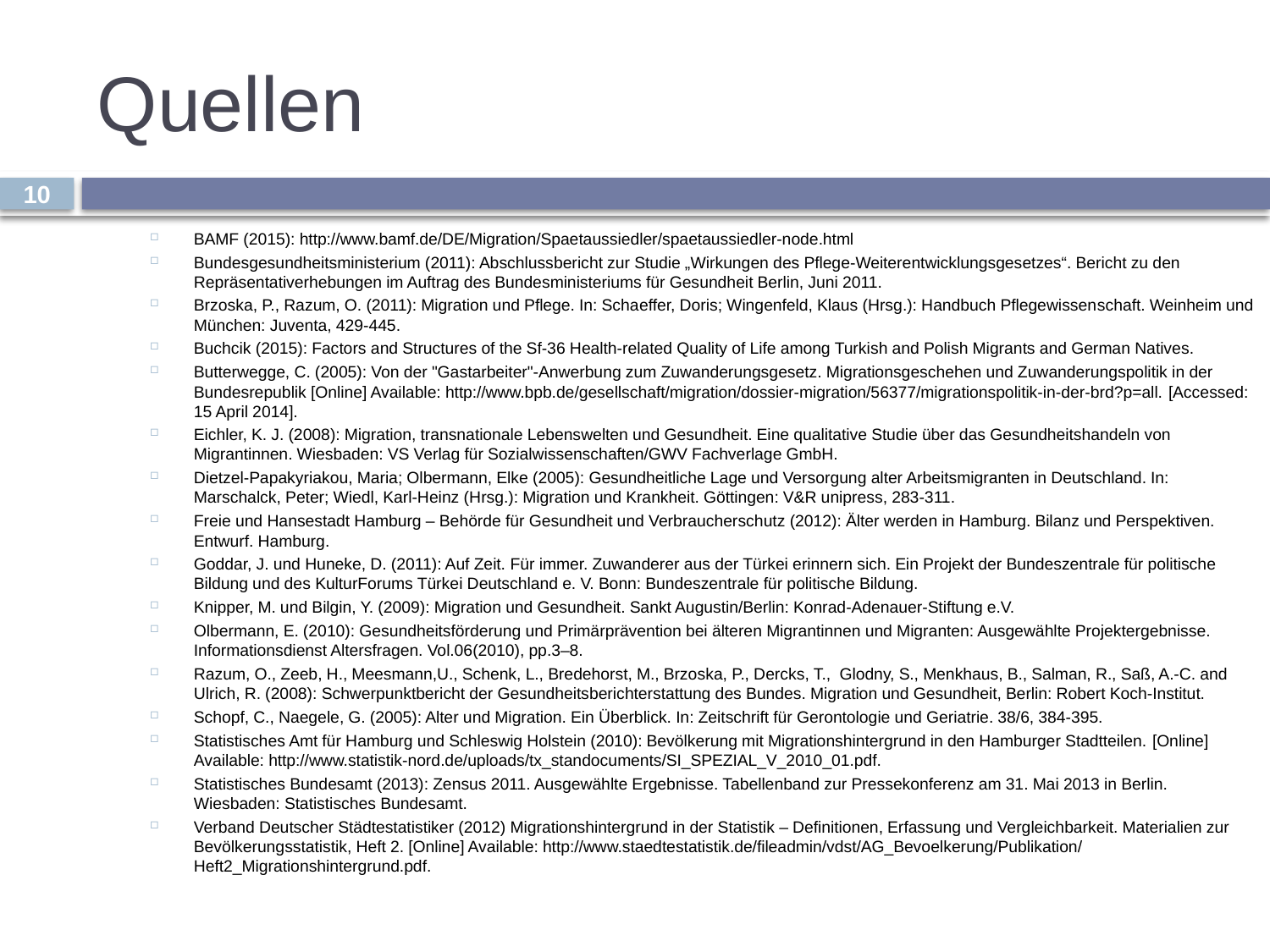

# Quellen
10
BAMF (2015): http://www.bamf.de/DE/Migration/Spaetaussiedler/spaetaussiedler-node.html
Bundesgesundheitsministerium (2011): Abschlussbericht zur Studie „Wirkungen des Pflege-Weiterentwicklungsgesetzes“. Bericht zu den Repräsentativerhebungen im Auftrag des Bundesministeriums für Gesundheit Berlin, Juni 2011.
Brzoska, P., Razum, O. (2011): Migration und Pflege. In: Scha­effer, Doris; Wingenfeld, Klaus (Hrsg.): Handbuch Pflegewissen­schaft. Weinheim und München: Juventa, 429-445.
Buchcik (2015): Factors and Structures of the Sf-36 Health-related Quality of Life among Turkish and Polish Migrants and German Natives.
Butterwegge, C. (2005): Von der "Gastarbeiter"-Anwerbung zum Zuwanderungsgesetz. Migrationsgeschehen und Zuwanderungspolitik in der Bundesrepublik [Online] Available: http://www.bpb.de/gesellschaft/migration/dossier-migration/56377/migrationspolitik-in-der-brd?p=all. [Accessed: 15 April 2014].
Eichler, K. J. (2008): Migration, transnationale Lebenswelten und Gesundheit. Eine qualitative Studie über das Gesundheitshandeln von Migrantinnen. Wiesbaden: VS Verlag für Sozialwissenschaften/GWV Fachverlage GmbH.
Dietzel-Papakyriakou, Maria; Olbermann, Elke (2005): Gesundheitliche Lage und Versorgung alter Arbeitsmigranten in Deutschland. In: Marschalck, Peter; Wiedl, Karl-Heinz (Hrsg.): Migration und Krankheit. Göttingen: V&R unipress, 283-311.
Freie und Hansestadt Hamburg – Behörde für Gesundheit und Verbraucherschutz (2012): Älter werden in Hamburg. Bilanz und Perspektiven. Entwurf. Hamburg.
Goddar, J. und Huneke, D. (2011): Auf Zeit. Für immer. Zuwanderer aus der Türkei erinnern sich. Ein Projekt der Bundeszentrale für politische Bildung und des KulturForums Türkei Deutschland e. V. Bonn: Bundeszentrale für politische Bildung.
Knipper, M. und Bilgin, Y. (2009): Migration und Gesundheit. Sankt Augustin/Berlin: Konrad-Adenauer-Stiftung e.V.
Olbermann, E. (2010): Gesundheitsförderung und Primärprävention bei älteren Migrantinnen und Migranten: Ausgewählte Projektergebnisse. Informationsdienst Altersfragen. Vol.06(2010), pp.3–8.
Razum, O., Zeeb, H., Meesmann,U., Schenk, L., Bredehorst, M., Brzoska, P., Dercks, T.,  Glodny, S., Menkhaus, B., Salman, R., Saß, A.-C. and Ulrich, R. (2008): Schwerpunktbericht der Gesundheitsberichterstattung des Bundes. Migration und Gesundheit, Berlin: Robert Koch-Institut.
Schopf, C., Naegele, G. (2005): Alter und Migration. Ein Überblick. In: Zeitschrift für Gerontologie und Geriatrie. 38/6, 384-395.
Statistisches Amt für Hamburg und Schleswig Holstein (2010): Bevölkerung mit Migrationshintergrund in den Hamburger Stadtteilen. [Online] Available: http://www.statistik-nord.de/uploads/tx_standocuments/SI_SPEZIAL_V_2010_01.pdf.
Statistisches Bundesamt (2013): Zensus 2011. Ausgewählte Ergebnisse. Tabellenband zur Pressekonferenz am 31. Mai 2013 in Berlin. Wiesbaden: Statistisches Bundesamt.
Verband Deutscher Städtestatistiker (2012) Migrationshintergrund in der Statistik – Definitionen, Erfassung und Vergleichbarkeit. Materialien zur Bevölkerungsstatistik, Heft 2. [Online] Available: http://www.staedtestatistik.de/fileadmin/vdst/AG_Bevoelkerung/Publikation/Heft2_Migrationshintergrund.pdf.